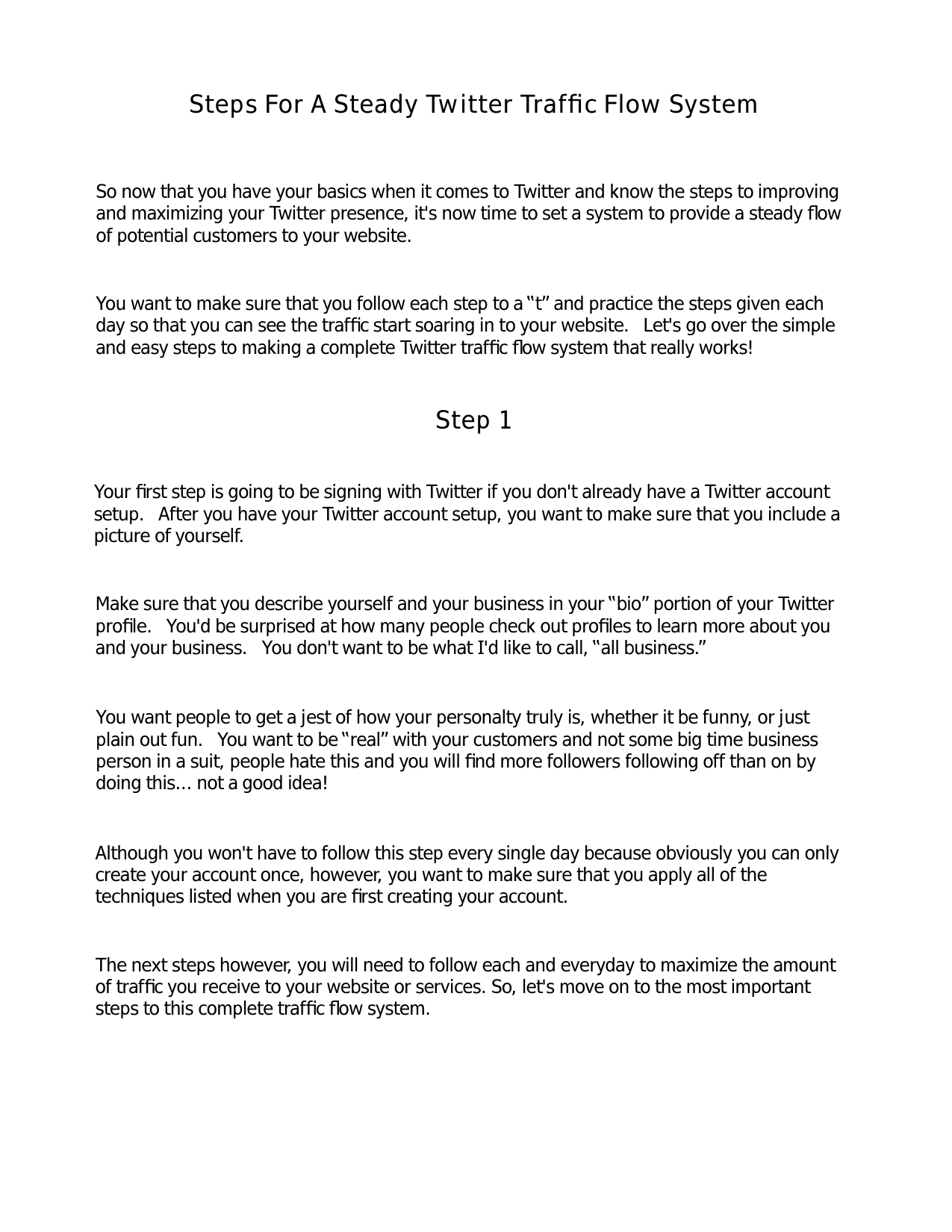

Steps For A Steady Twitter Traffic Flow System
So now that you have your basics when it comes to Twitter and know the steps to improving
and maximizing your Twitter presence, it's now time to set a system to provide a steady flow
of potential customers to your website.
You want to make sure that you follow each step to a “t” and practice the steps given each
day so that you can see the traffic start soaring in to your website.   Let's go over the simple
and easy steps to making a complete Twitter traffic flow system that really works!
Step 1
Your first step is going to be signing with Twitter if you don't already have a Twitter account
setup.   After you have your Twitter account setup, you want to make sure that you include a
picture of yourself.
Make sure that you describe yourself and your business in your “bio” portion of your Twitter
profile.   You'd be surprised at how many people check out profiles to learn more about you
and your business.   You don't want to be what I'd like to call, “all business.”
You want people to get a jest of how your personalty truly is, whether it be funny, or just
plain out fun.   You want to be “real” with your customers and not some big time business
person in a suit, people hate this and you will find more followers following off than on by
doing this... not a good idea!
Although you won't have to follow this step every single day because obviously you can only
create your account once, however, you want to make sure that you apply all of the
techniques listed when you are first creating your account.
The next steps however, you will need to follow each and everyday to maximize the amount
of traffic you receive to your website or services. So, let's move on to the most important
steps to this complete traffic flow system.